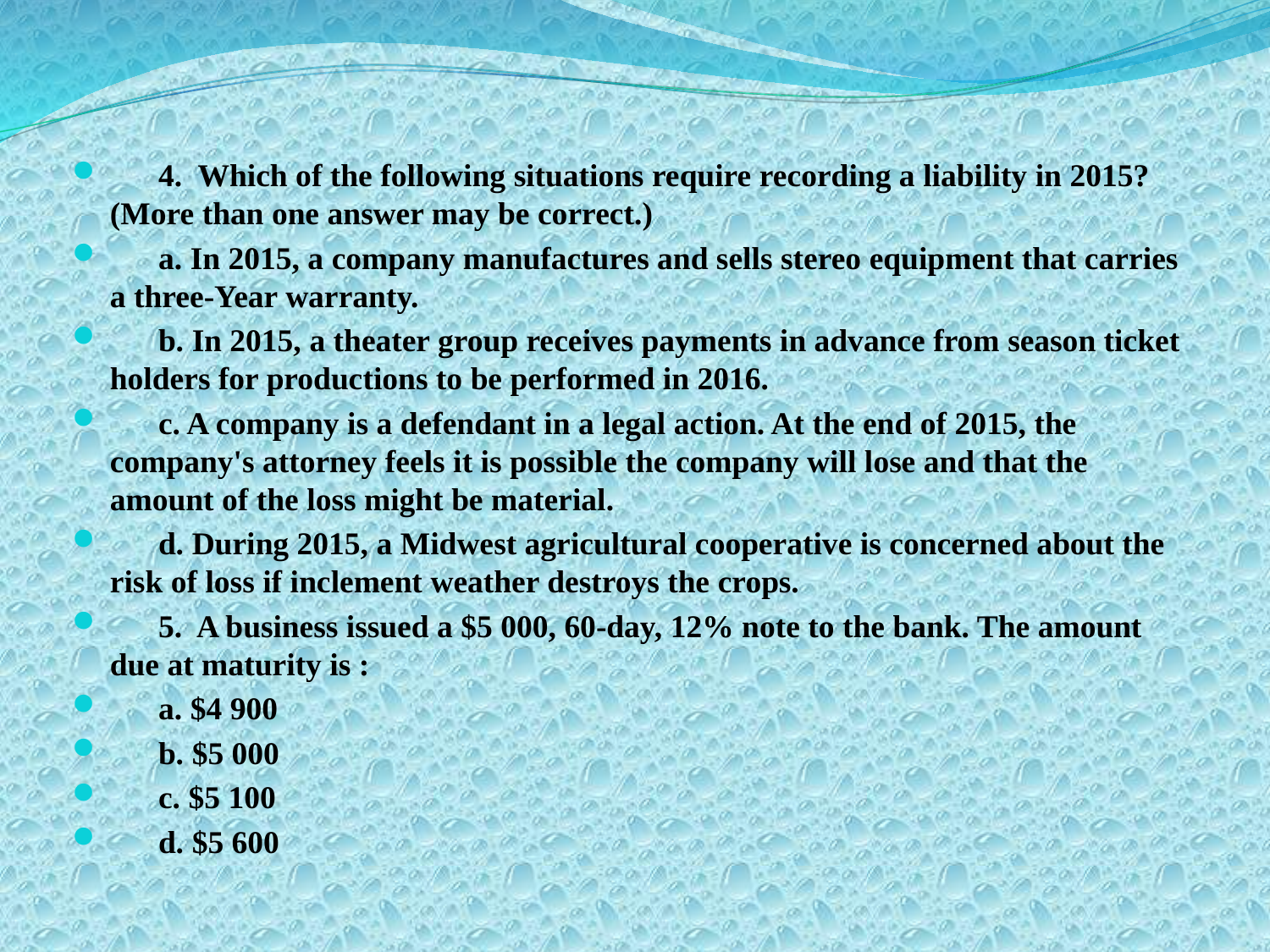

4.  Which of the following situations require recording a liability in 2015? (More than one answer may be correct.)
      a. In 2015, a company manufactures and sells stereo equipment that carries a three-Year warranty.
      b. In 2015, a theater group receives payments in advance from season ticket holders for productions to be performed in 2016.
      c. A company is a defendant in a legal action. At the end of 2015, the company's attorney feels it is possible the company will lose and that the amount of the loss might be material.
      d. During 2015, a Midwest agricultural cooperative is concerned about the risk of loss if inclement weather destroys the crops.
      5.  A business issued a $5 000, 60-day, 12% note to the bank. The amount due at maturity is :
      a. $4 900
      b. $5 000
      c. $5 100
      d. $5 600